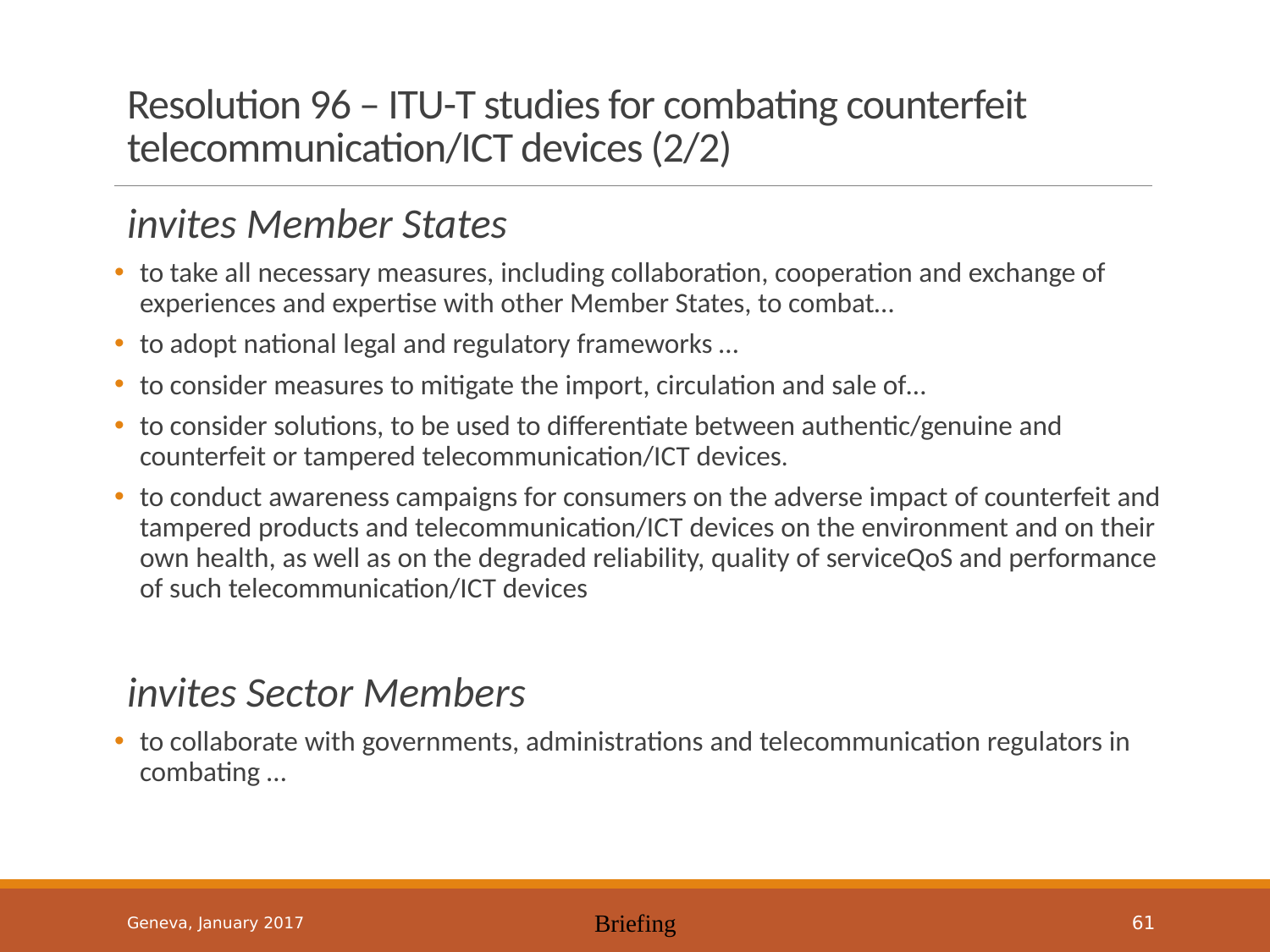

# Resolution 96 – ITU-T studies for combating counterfeit telecommunication/ICT devices (2/2)
invites Member States
to take all necessary measures, including collaboration, cooperation and exchange of experiences and expertise with other Member States, to combat…
to adopt national legal and regulatory frameworks …
to consider measures to mitigate the import, circulation and sale of…
to consider solutions, to be used to differentiate between authentic/genuine and counterfeit or tampered telecommunication/ICT devices.
to conduct awareness campaigns for consumers on the adverse impact of counterfeit and tampered products and telecommunication/ICT devices on the environment and on their own health, as well as on the degraded reliability, quality of serviceQoS and performance of such telecommunication/ICT devices

invites Sector Members
to collaborate with governments, administrations and telecommunication regulators in combating …

Geneva, January 2017
Briefing
61